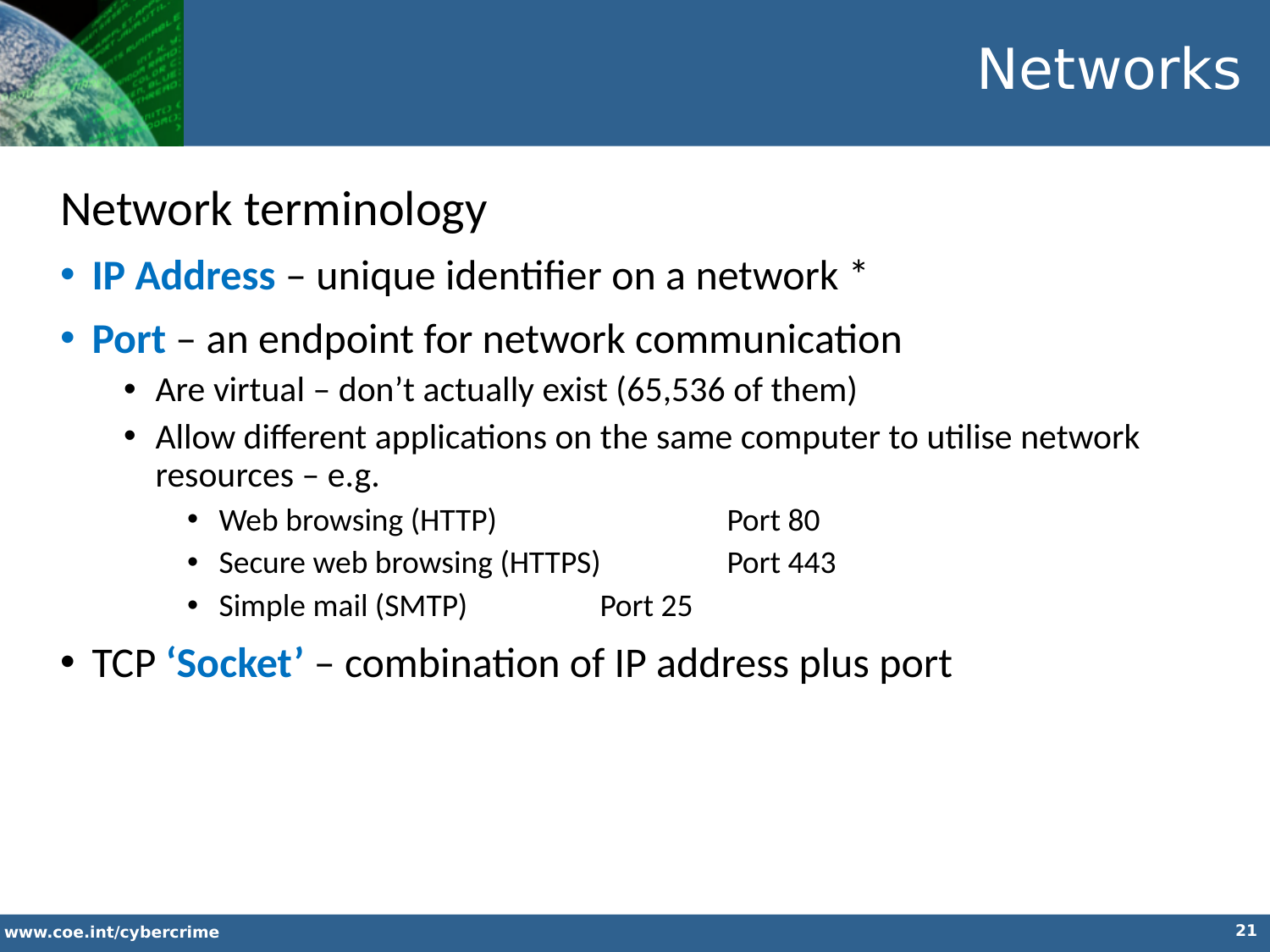

Networks
Network terminology
IP Address – unique identifier on a network *
Port – an endpoint for network communication
Are virtual – don’t actually exist (65,536 of them)
Allow different applications on the same computer to utilise network resources – e.g.
Web browsing (HTTP)		Port 80
Secure web browsing (HTTPS)	Port 443
Simple mail (SMTP)		Port 25
TCP ‘Socket’ – combination of IP address plus port